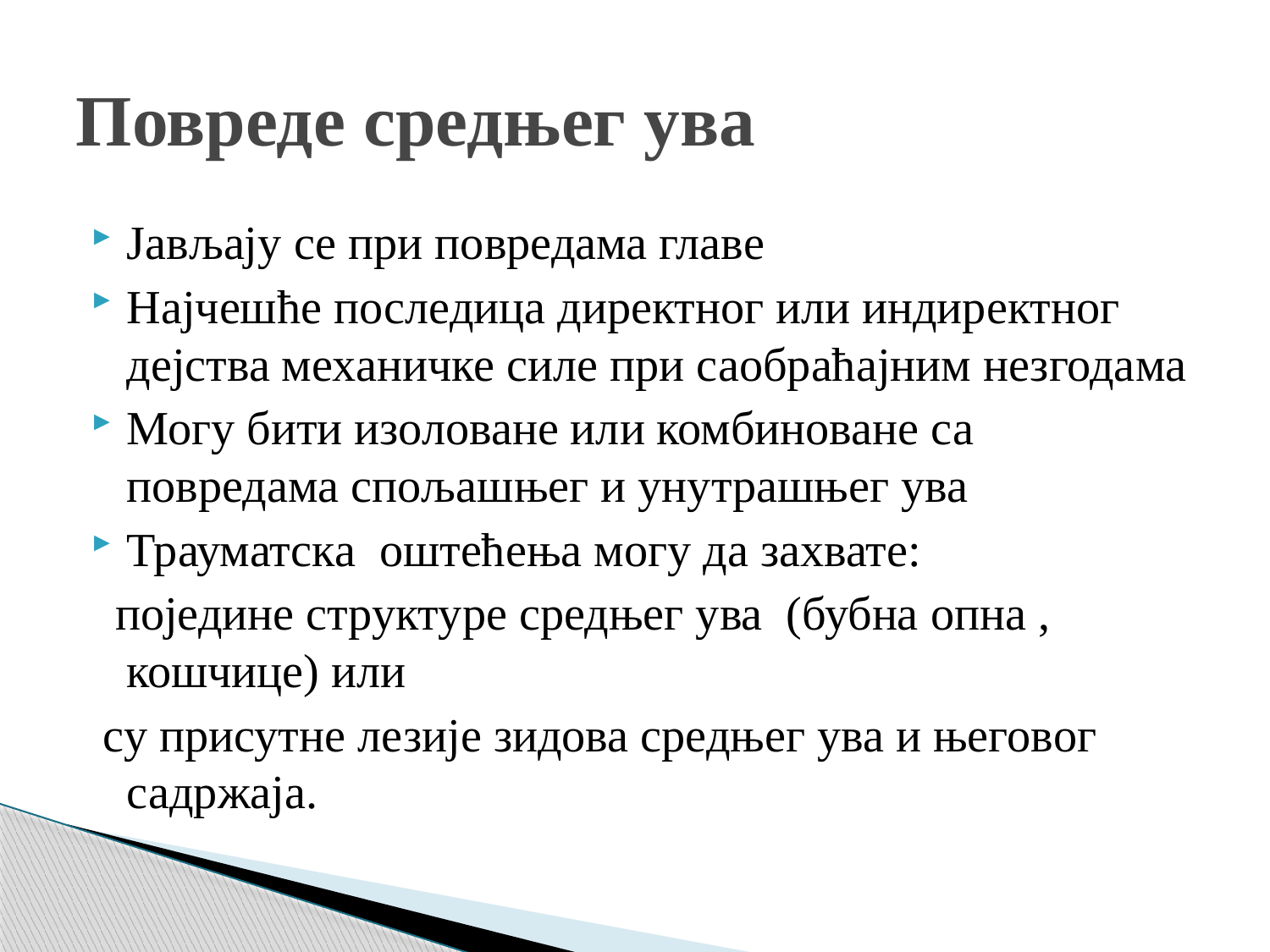

# Повреде средњег ува
Јављају се при повредама главе
Најчешће последица директног или индиректног дејства механичке силе при саобраћајним незгодама
Могу бити изоловане или комбиноване са повредама спољашњег и унутрашњег ува
Трауматска  оштећења могу да захвате:
  поједине структуре средњег ува  (бубна опна , кошчице) или
 су присутне лезије зидова средњег ува и његовог садржаја.